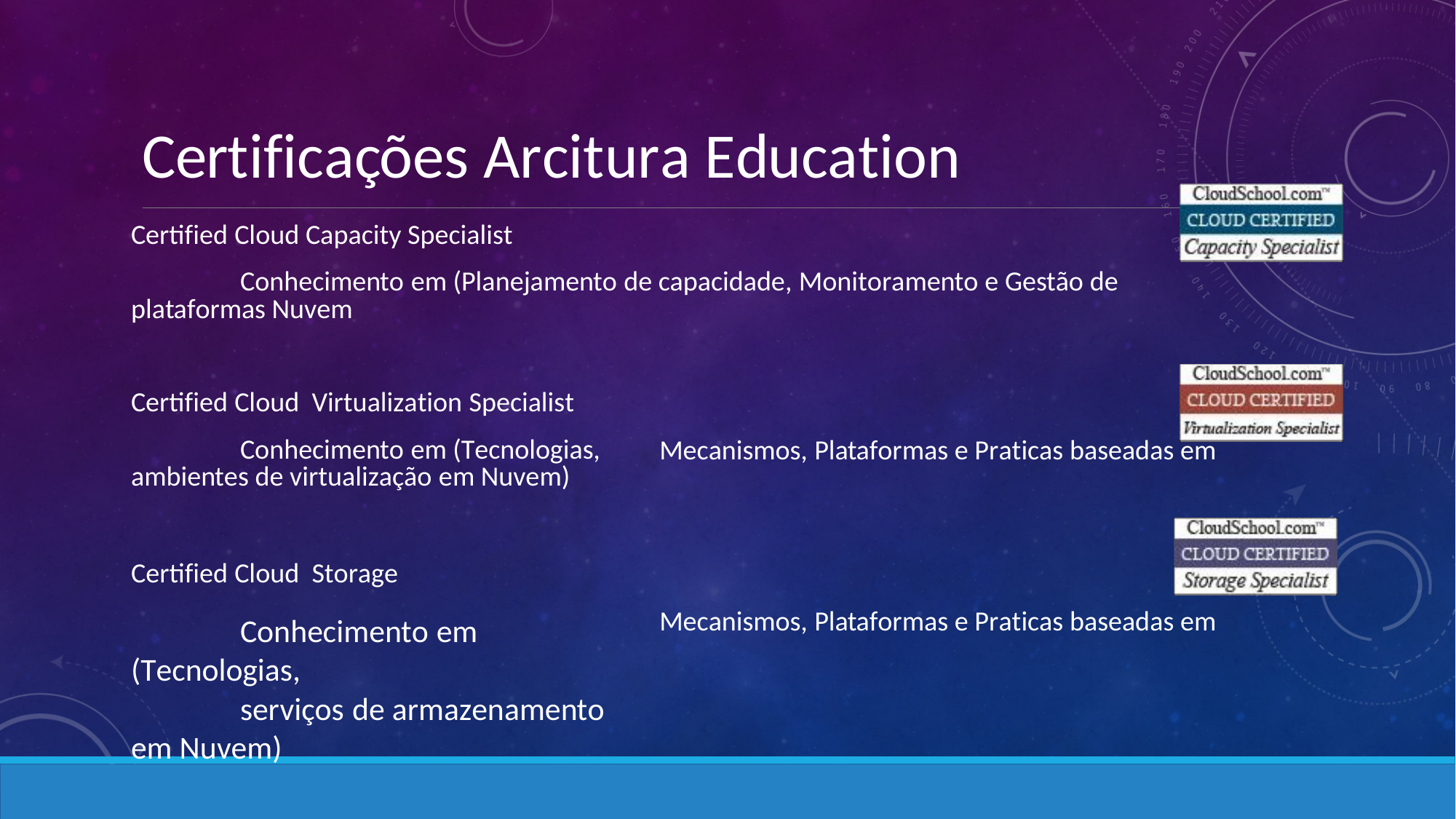

Certificações Arcitura Education

Certified Cloud Capacity Specialist
Conhecimento em (Planejamento de capacidade, Monitoramento e Gestão de
plataformas Nuvem

Certified Cloud  Virtualization Specialist
Conhecimento em (Tecnologias,
ambientes de virtualização em Nuvem)
Mecanismos, Plataformas e Praticas baseadas em

Certified Cloud  Storage
Conhecimento em (Tecnologias,
serviços de armazenamento em Nuvem)
Mecanismos, Plataformas e Praticas baseadas em